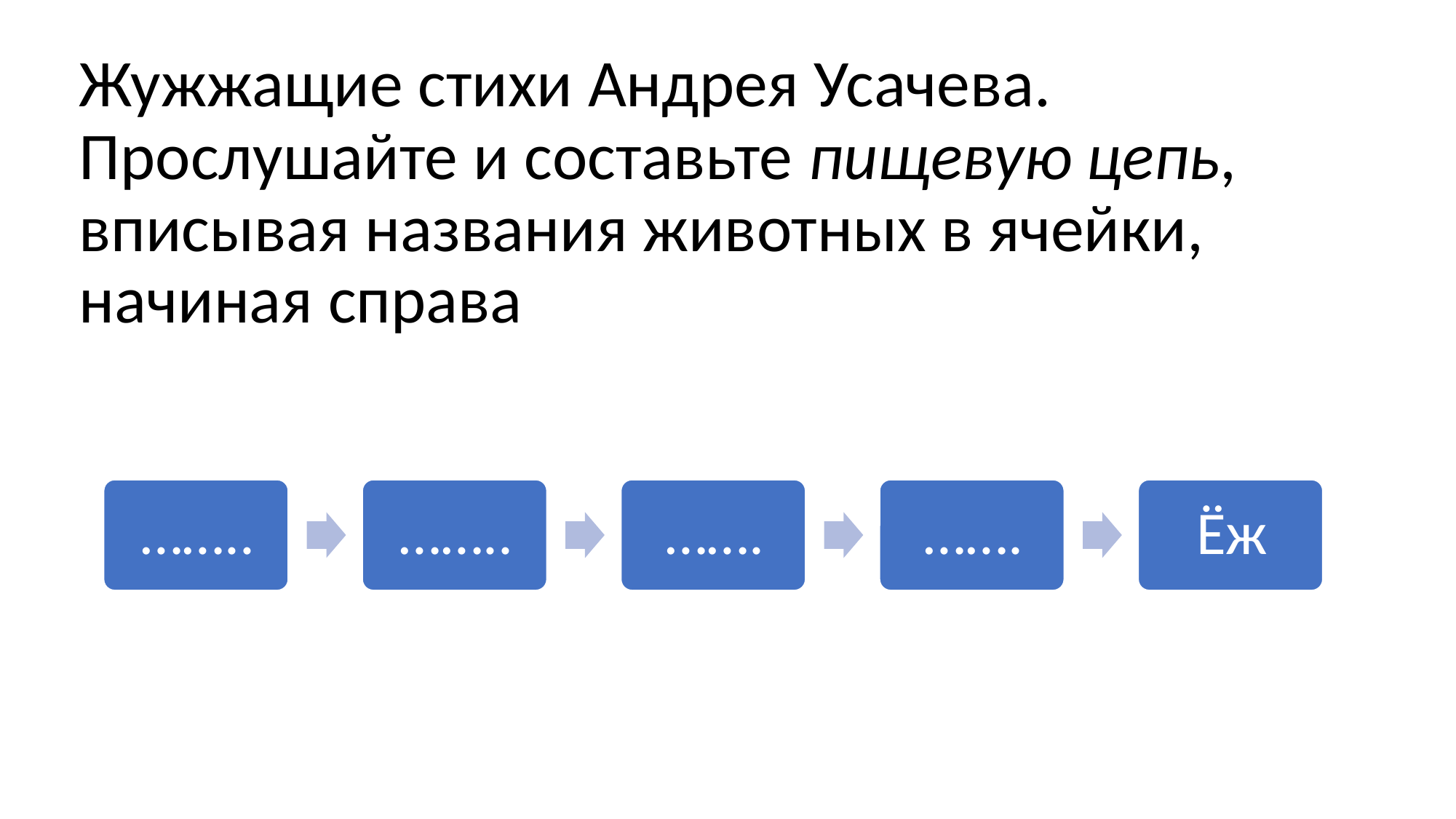

# Жужжащие стихи Андрея Усачева. Прослушайте и составьте пищевую цепь, вписывая названия животных в ячейки, начиная справа
……..

……..

…….

…….

Ёж